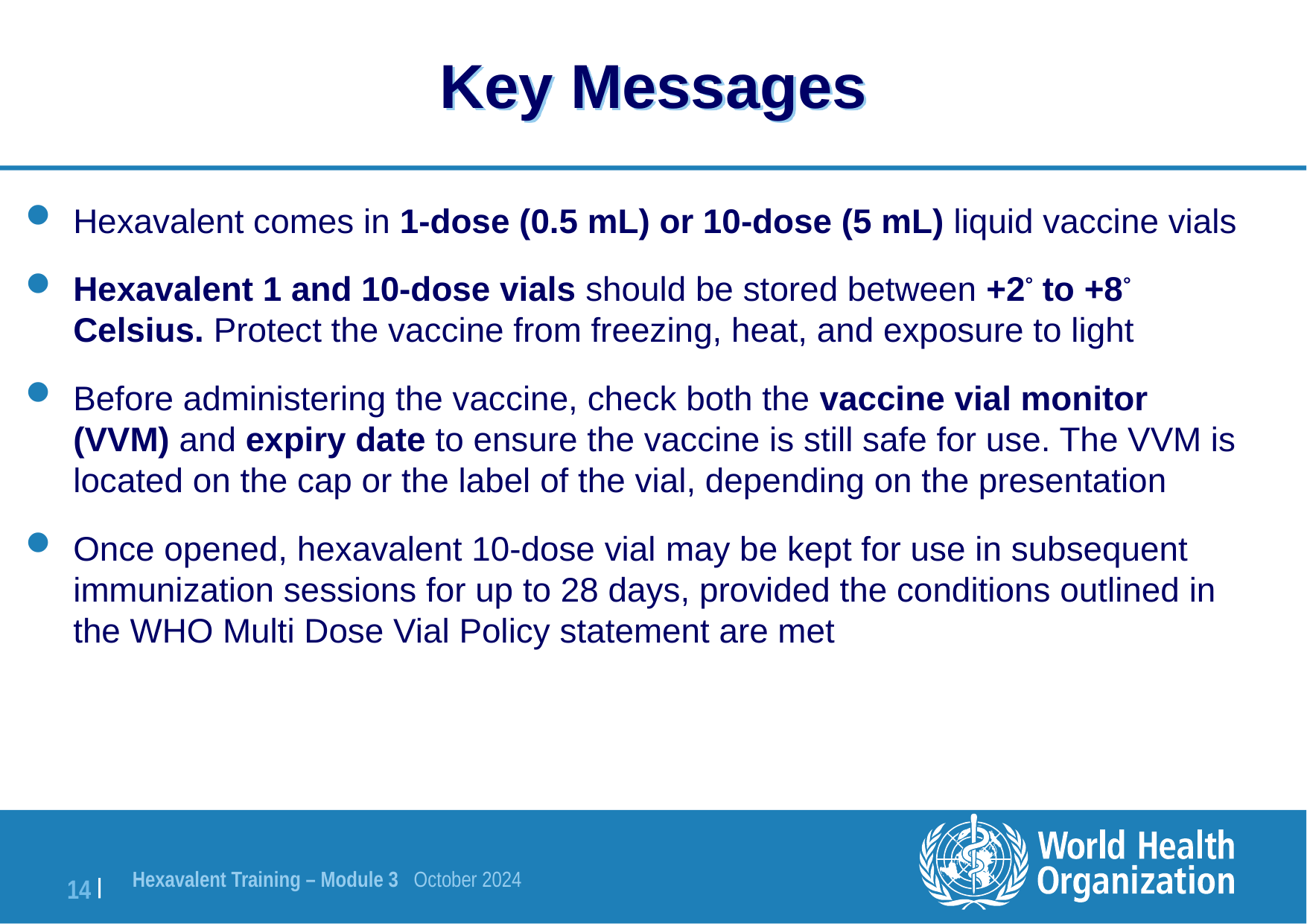

# Key Messages
Hexavalent comes in 1-dose (0.5 mL) or 10-dose (5 mL) liquid vaccine vials
Hexavalent 1 and 10-dose vials should be stored between +2° to +8° Celsius. Protect the vaccine from freezing, heat, and exposure to light
Before administering the vaccine, check both the vaccine vial monitor (VVM) and expiry date to ensure the vaccine is still safe for use. The VVM is located on the cap or the label of the vial, depending on the presentation
Once opened, hexavalent 10-dose vial may be kept for use in subsequent immunization sessions for up to 28 days, provided the conditions outlined in the WHO Multi Dose Vial Policy statement are met